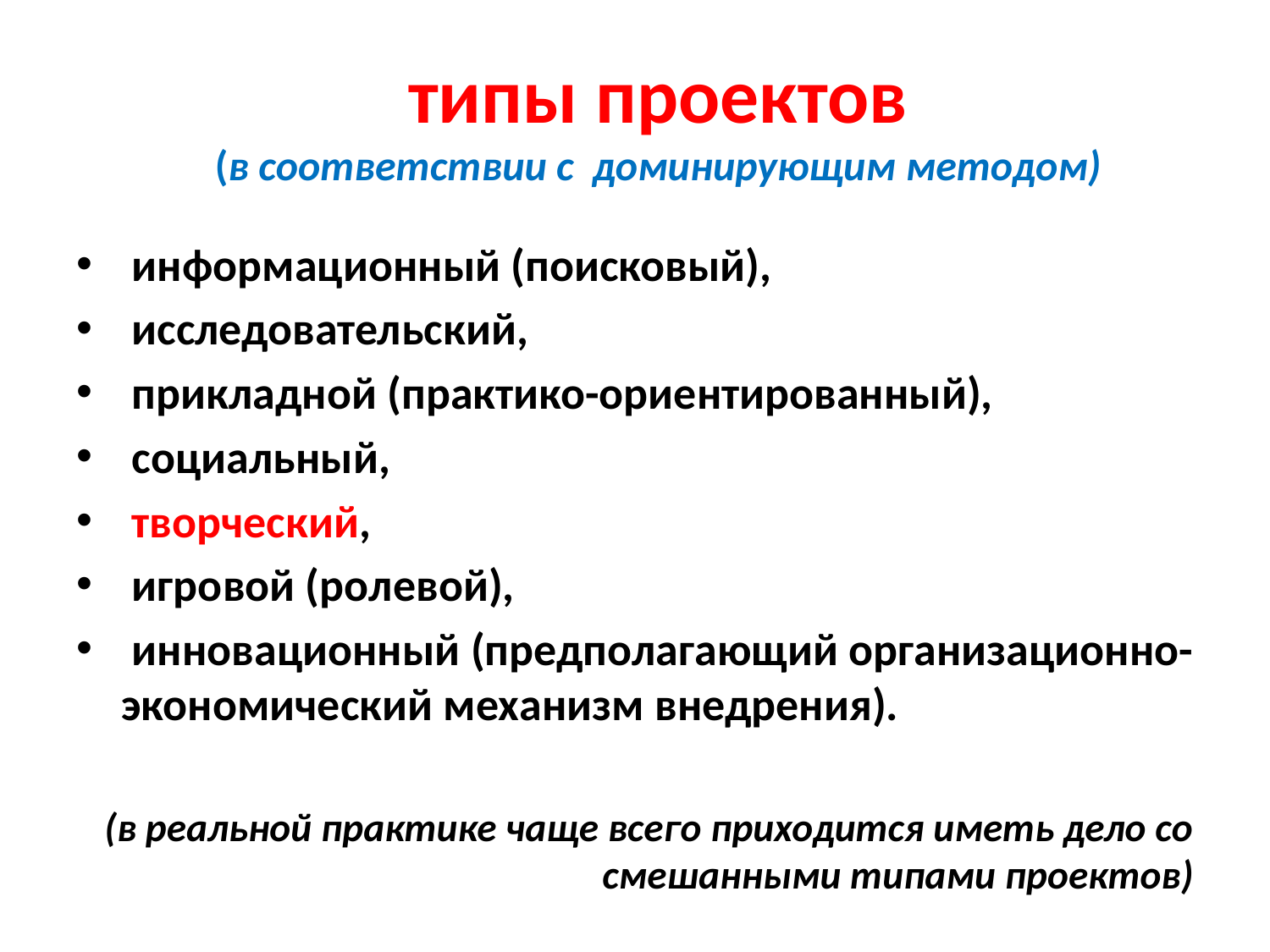

# типы проектов (в соответствии с  доминирующим методом)

 информационный (поисковый),
 исследовательский,
 прикладной (практико-ориентированный),
 социальный,
 творческий,
 игровой (ролевой),
 инновационный (предполагающий организационно-экономический механизм внедрения).

(в реальной практике чаще всего приходится иметь дело со смешанными типами проектов)